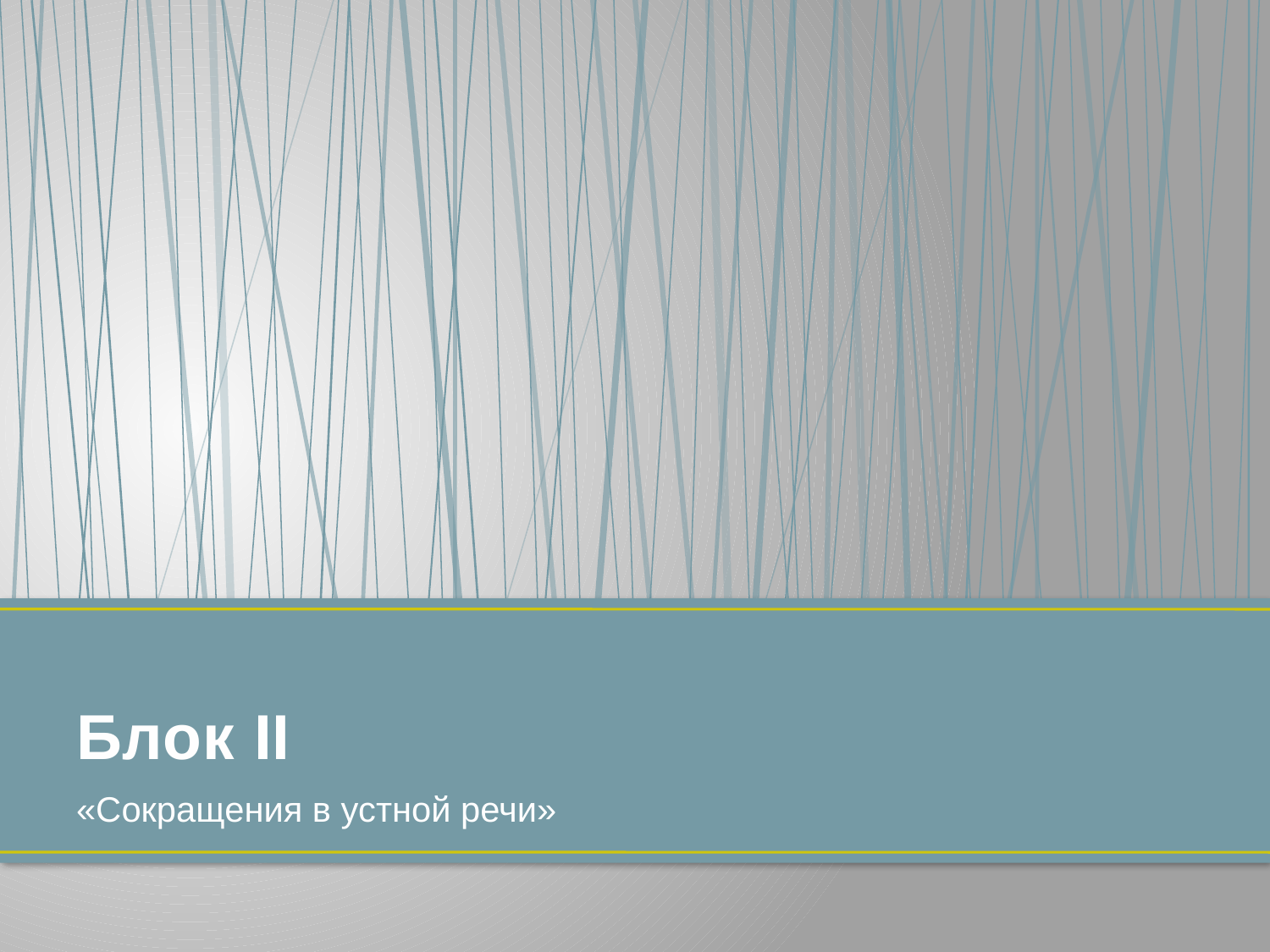

# Блок II
«Сокращения в устной речи»